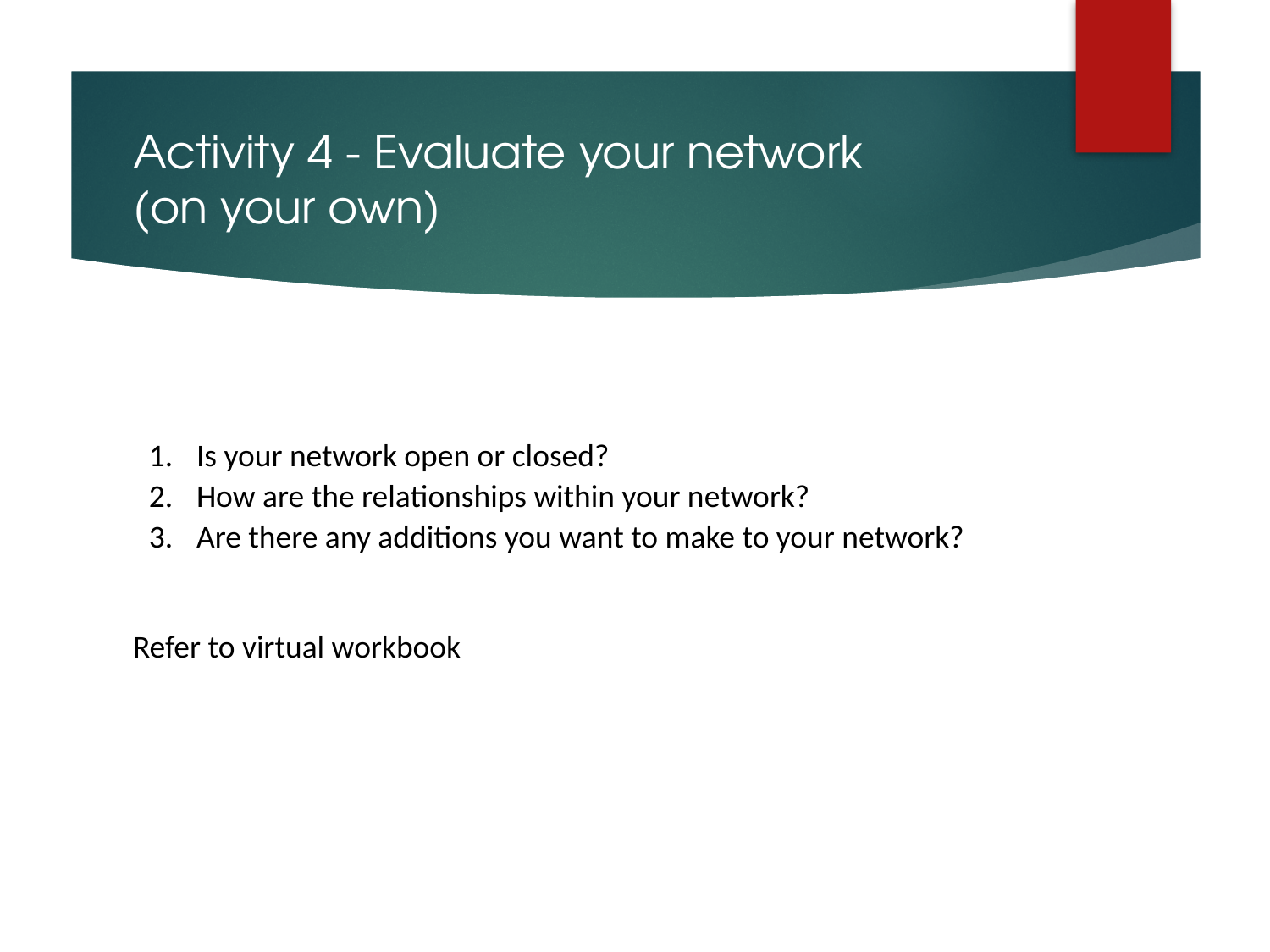

# Activity 4 - Evaluate your network (on your own)

Is your network open or closed?
How are the relationships within your network?
Are there any additions you want to make to your network?

Refer to virtual workbook